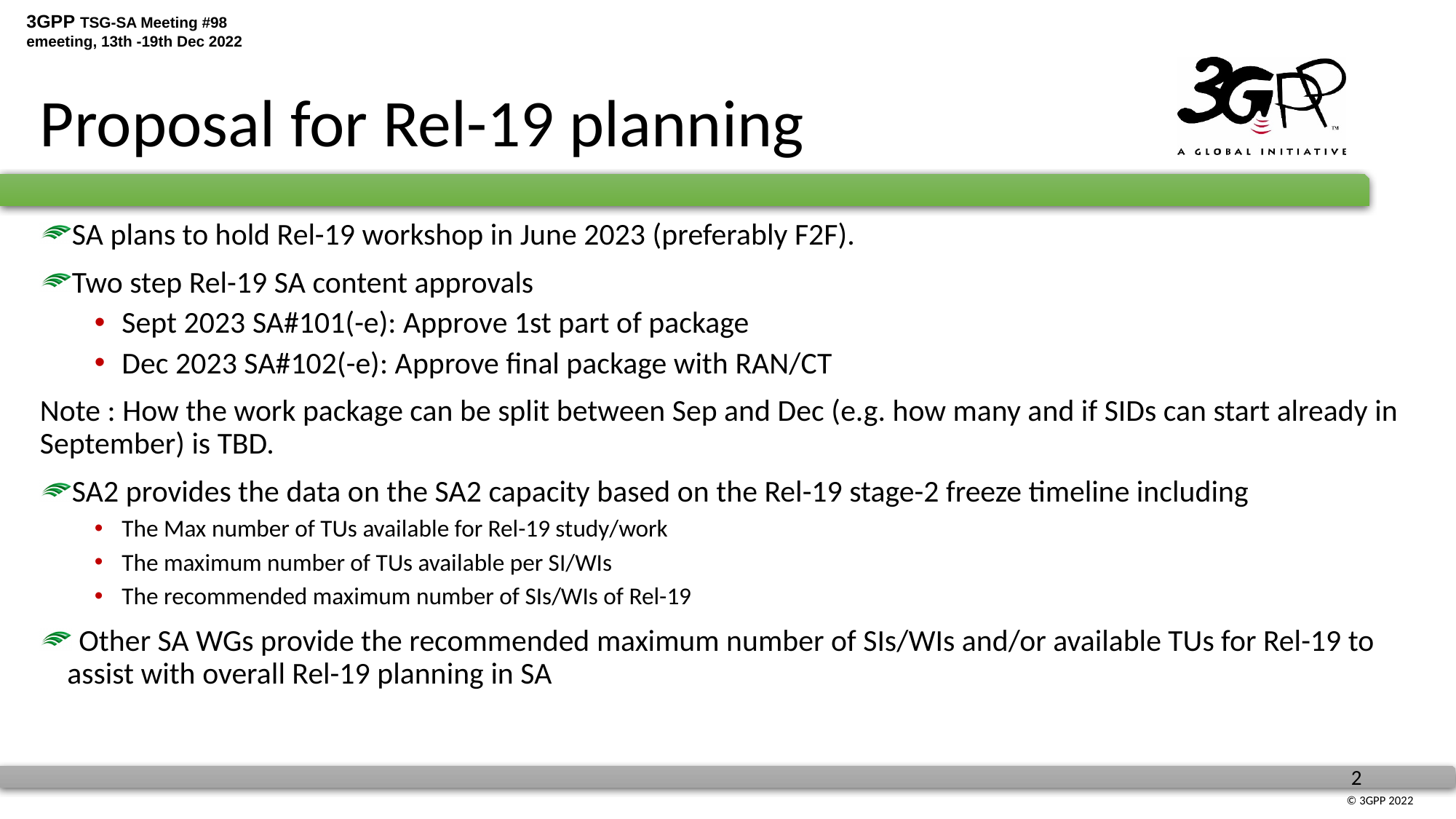

# Proposal for Rel-19 planning
SA plans to hold Rel-19 workshop in June 2023 (preferably F2F).
Two step Rel-19 SA content approvals
Sept 2023 SA#101(-e): Approve 1st part of package
Dec 2023 SA#102(-e): Approve final package with RAN/CT
Note : How the work package can be split between Sep and Dec (e.g. how many and if SIDs can start already in September) is TBD.
SA2 provides the data on the SA2 capacity based on the Rel-19 stage-2 freeze timeline including
The Max number of TUs available for Rel-19 study/work
The maximum number of TUs available per SI/WIs
The recommended maximum number of SIs/WIs of Rel-19
 Other SA WGs provide the recommended maximum number of SIs/WIs and/or available TUs for Rel-19 to assist with overall Rel-19 planning in SA